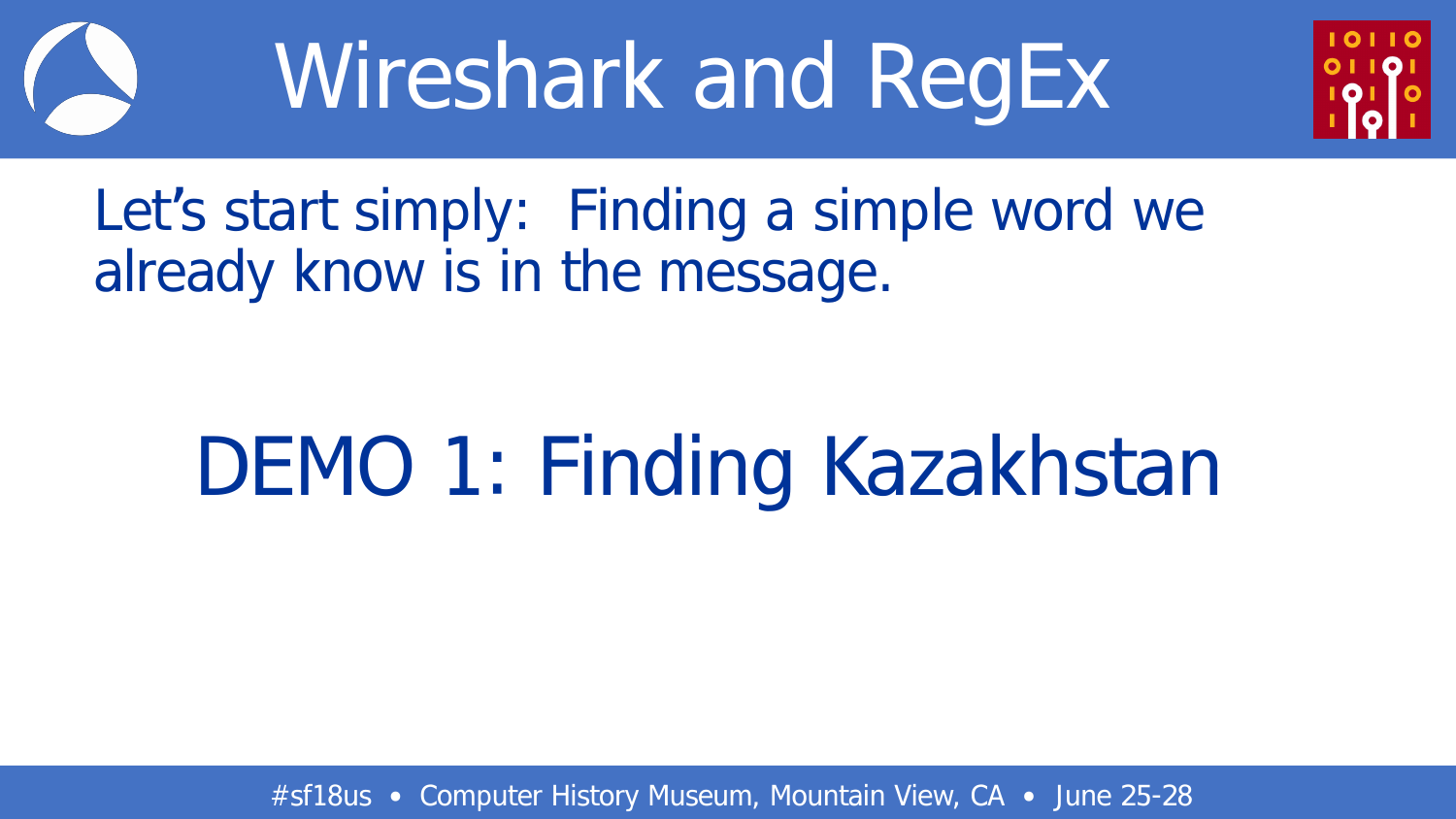

# Wireshark and RegEx
Let’s start simply:  Finding a simple word we already know is in the message.

    DEMO 1: Finding Kazakhstan
This Photo by Unknown Author is licensed under CC BY-NC